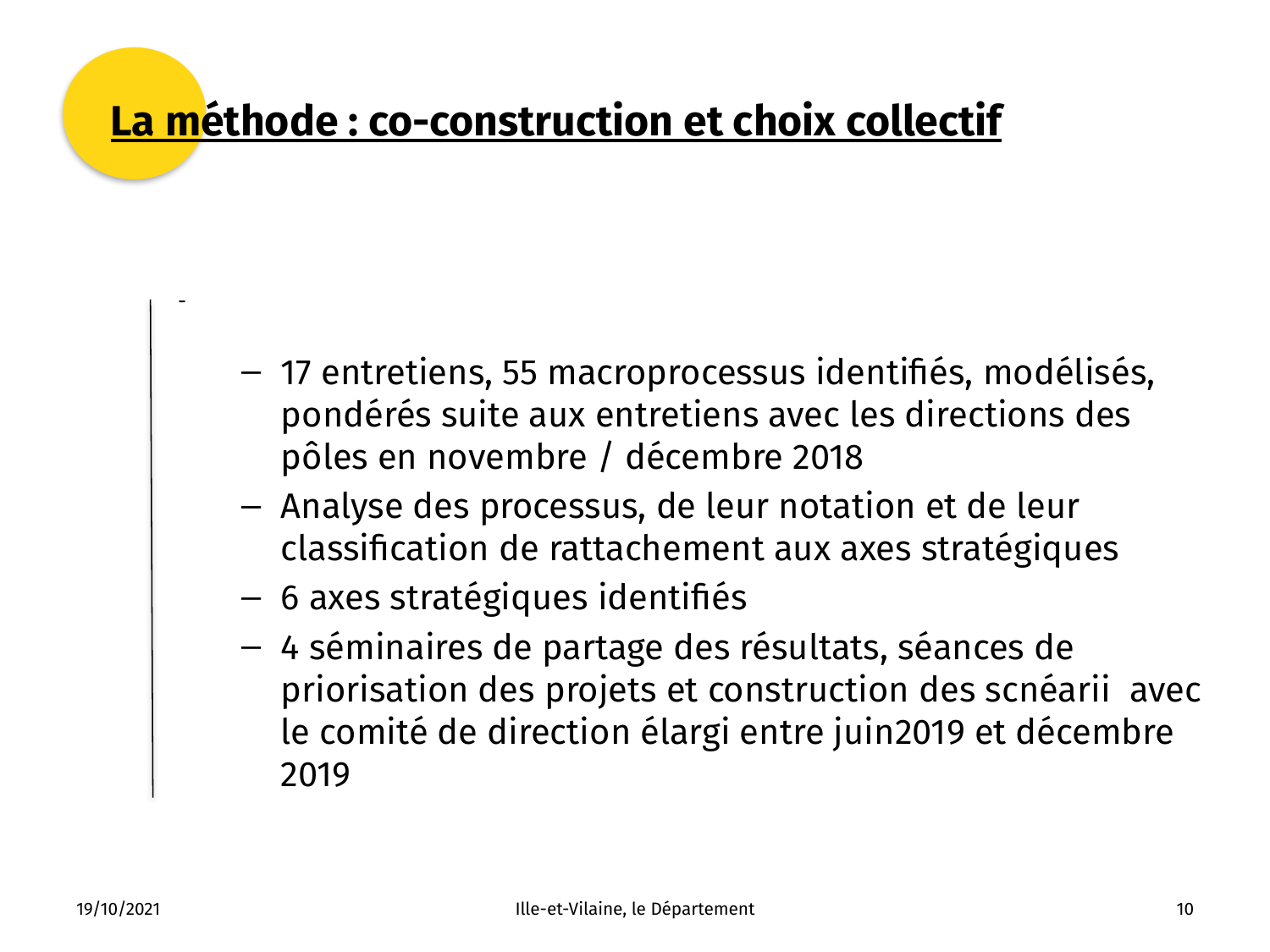

# La méthode : co-construction et choix collectif
-

17 entretiens, 55 macroprocessus identifiés, modélisés, pondérés suite aux entretiens avec les directions des pôles en novembre / décembre 2018
Analyse des processus, de leur notation et de leur classification de rattachement aux axes stratégiques
6 axes stratégiques identifiés
4 séminaires de partage des résultats, séances de priorisation des projets et construction des scnéarii  avec le comité de direction élargi entre juin2019 et décembre 2019

19/10/2021
Ille-et-Vilaine, le Département
10